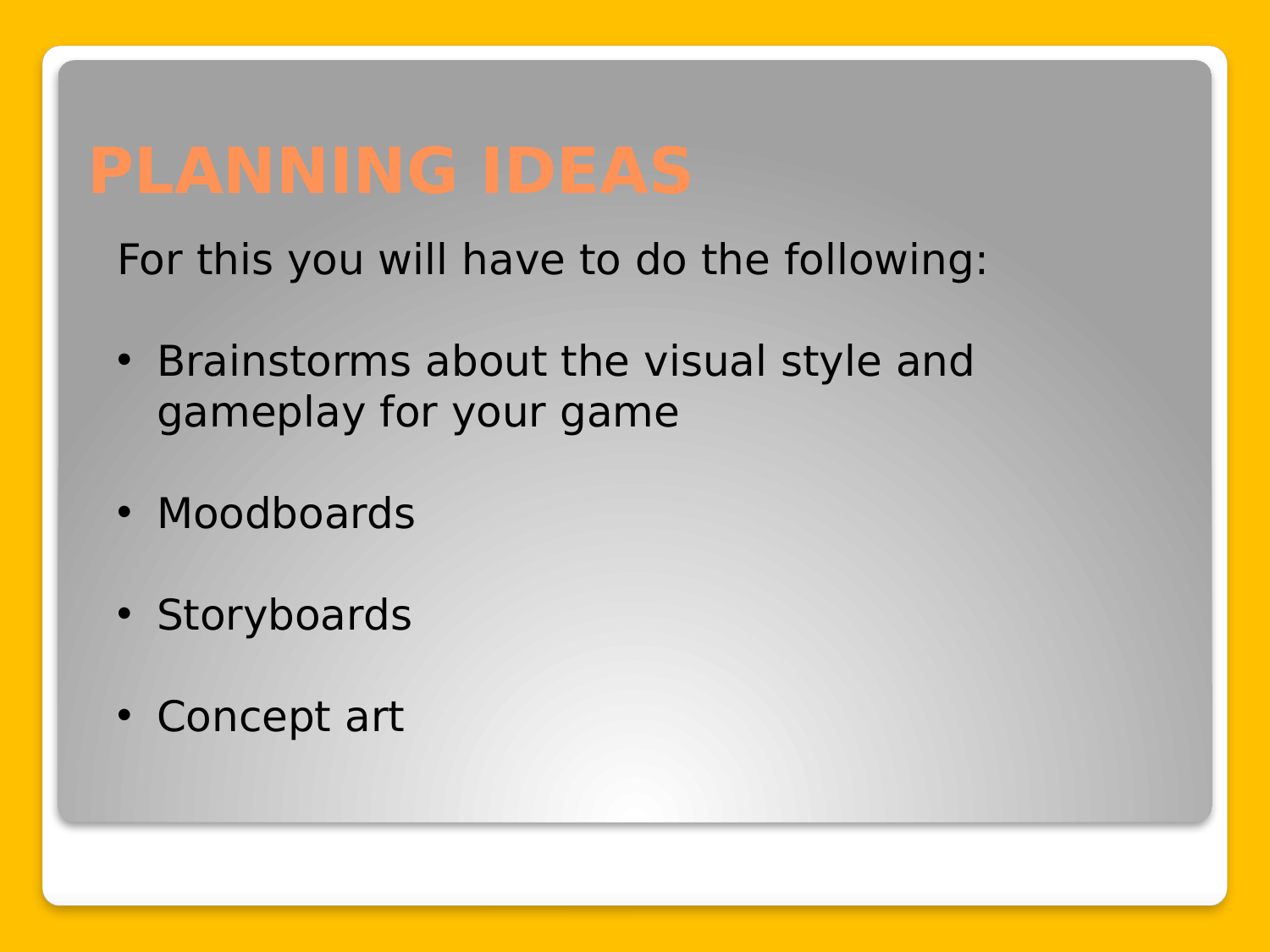

# PLANNING IDEAS
For this you will have to do the following:

Brainstorms about the visual style and gameplay for your game

Moodboards

Storyboards

Concept art